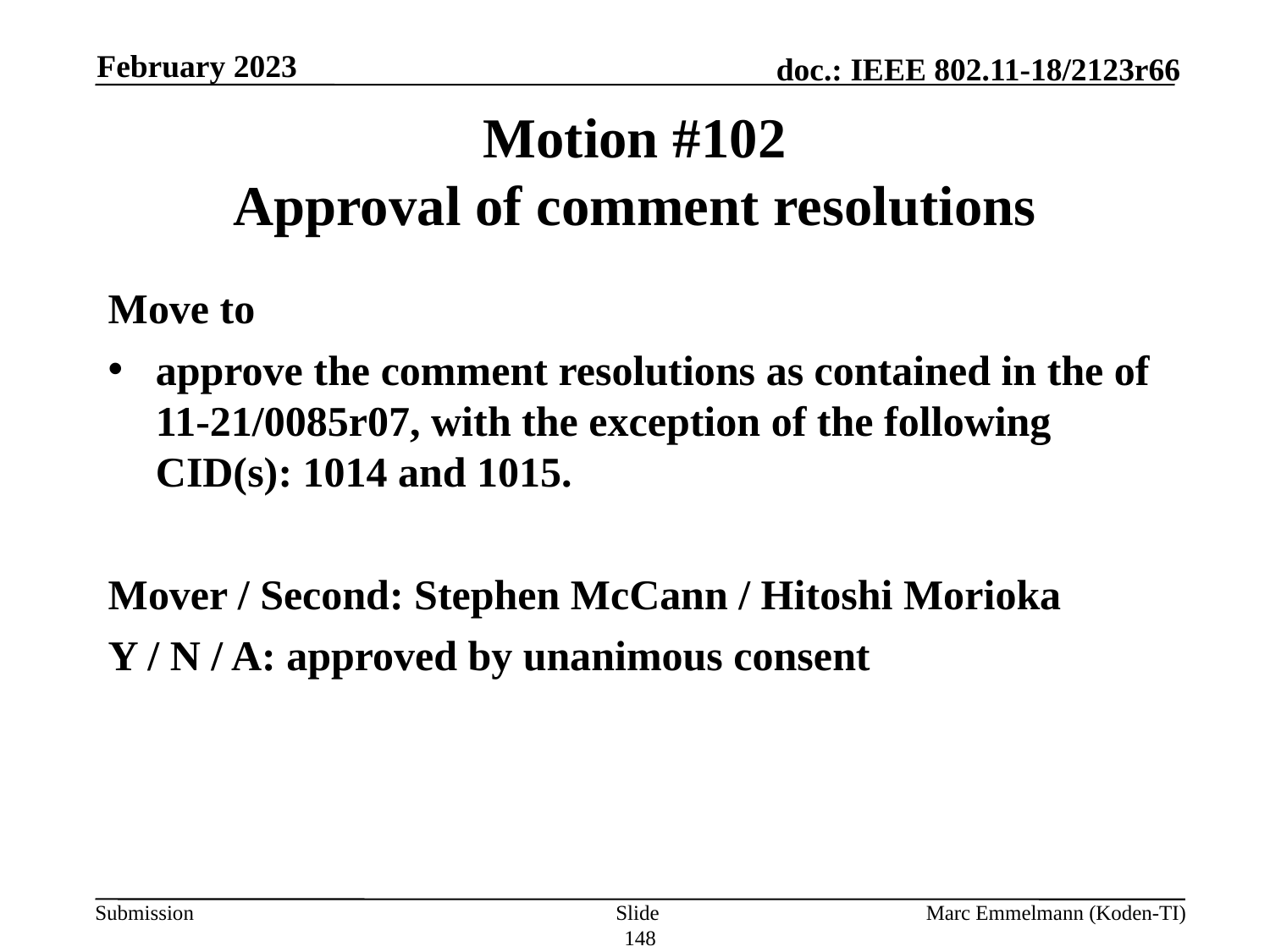

February 2023
# Motion #102 Approval of comment resolutions
Move to
approve the comment resolutions as contained in the of 11-21/0085r07, with the exception of the following CID(s): 1014 and 1015.

Mover / Second: Stephen McCann / Hitoshi Morioka
Y / N / A: approved by unanimous consent
Slide 148
Marc Emmelmann (Koden-TI)